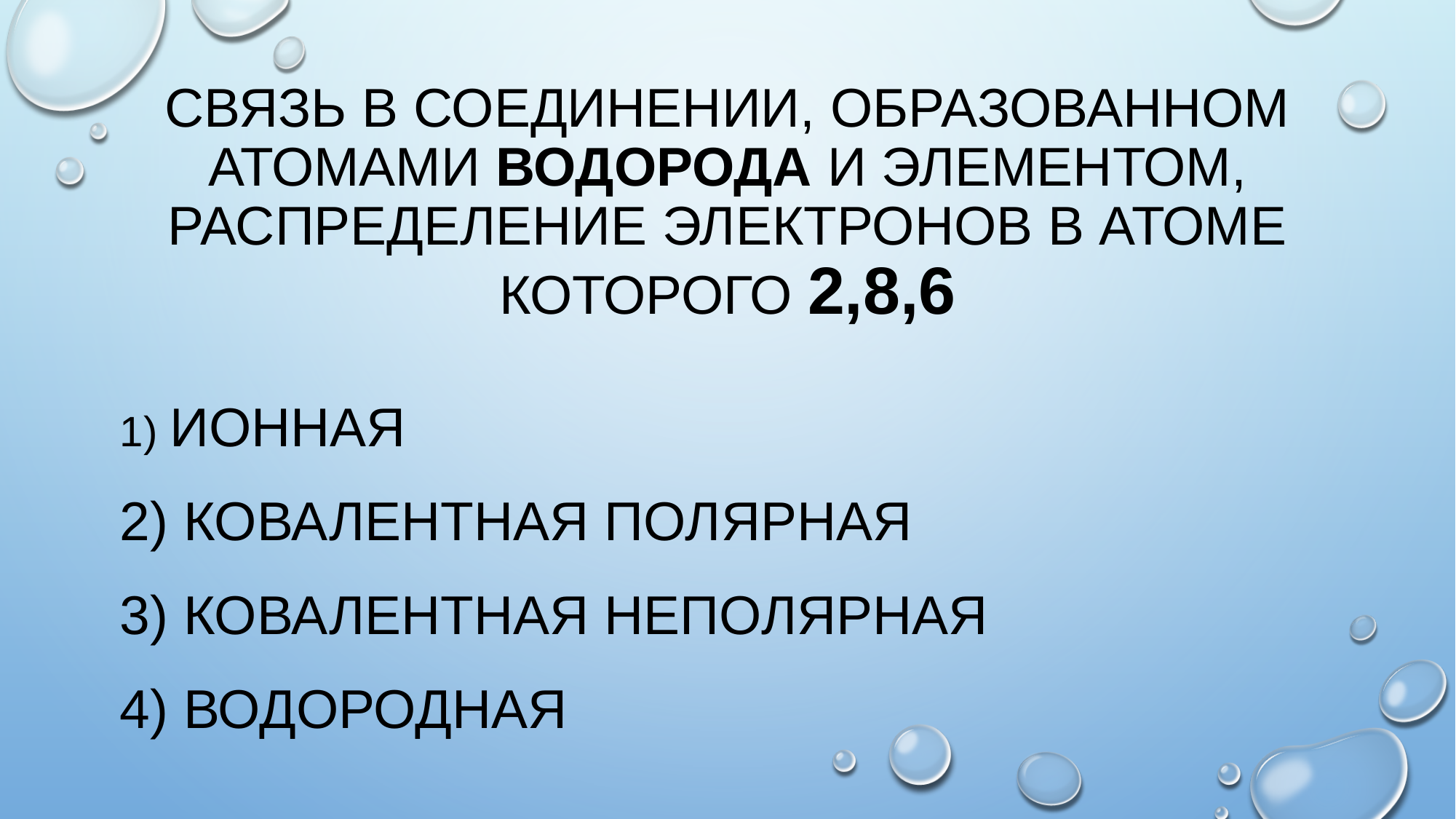

# Связь в соединении, образованном атомами водорода и элементом, распределение электронов в атоме которого 2,8,6
1) ионная
2) ковалентная полярная
3) ковалентная неполярная
4) водородная